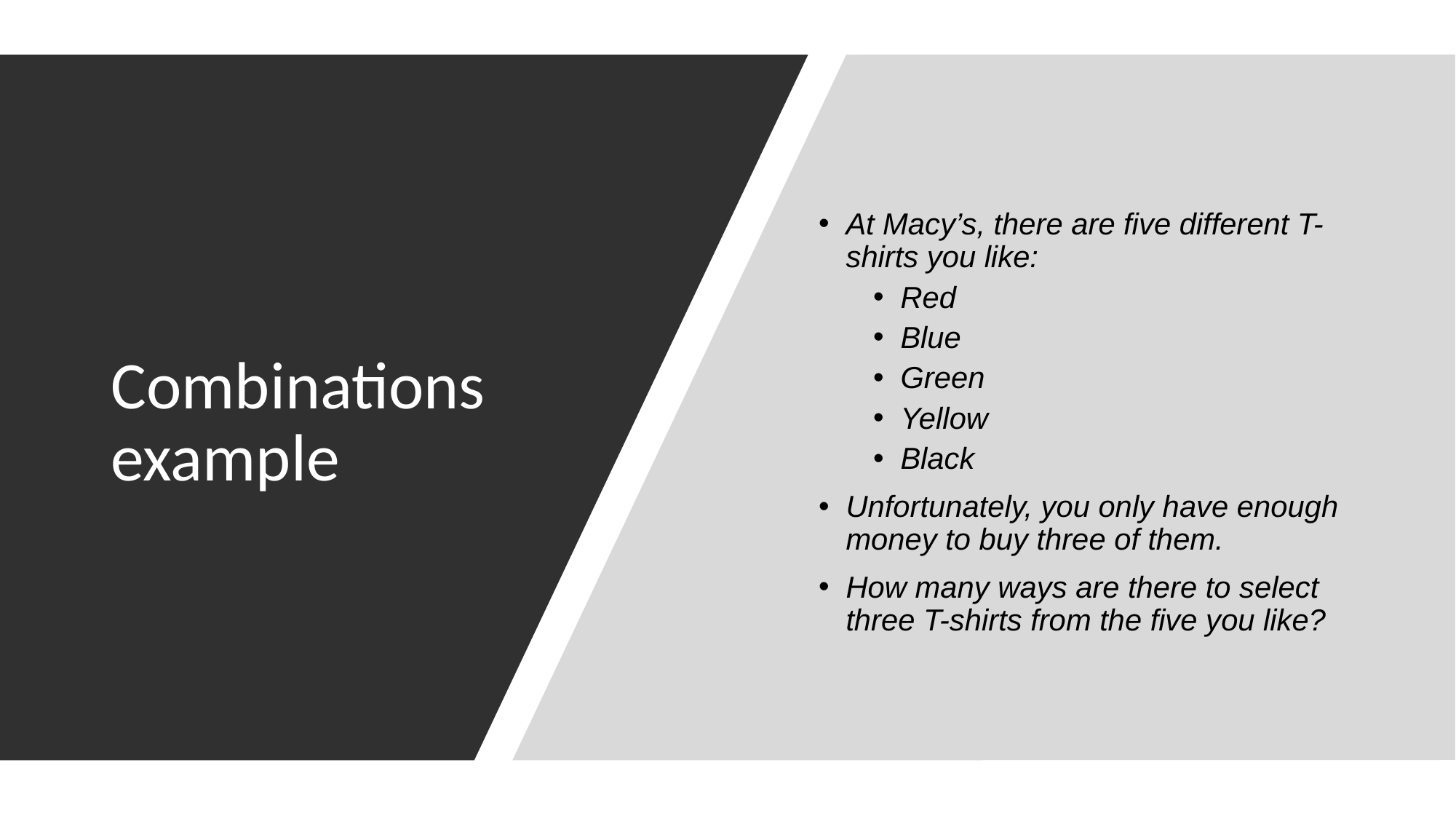

At Macy’s, there are five different T-shirts you like:
Red
Blue
Green
Yellow
Black
Unfortunately, you only have enough money to buy three of them.
How many ways are there to select three T-shirts from the five you like?
# Combinations example